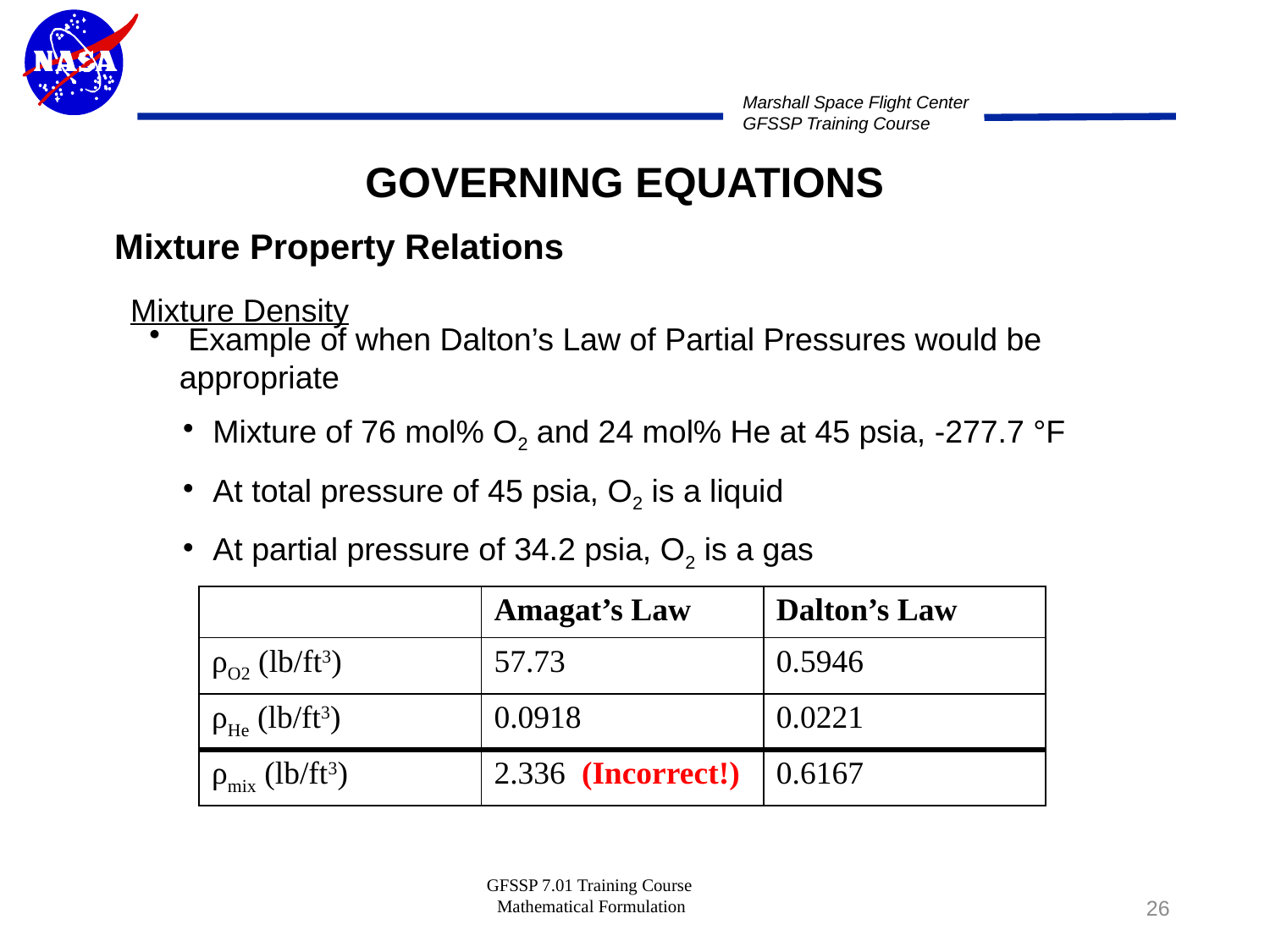

GOVERNING EQUATIONS
Mixture Property Relations
Mixture Density
 Example of when Dalton’s Law of Partial Pressures would be appropriate
Mixture of 76 mol% O2 and 24 mol% He at 45 psia, -277.7 °F
At total pressure of 45 psia, O2 is a liquid
At partial pressure of 34.2 psia, O2 is a gas
|  | Amagat’s Law | Dalton’s Law |
| --- | --- | --- |
| ρO2 (lb/ft3) | 57.73 | 0.5946 |
| ρHe (lb/ft3) | 0.0918 | 0.0221 |
| ρmix (lb/ft3) | 2.336 (Incorrect!) | 0.6167 |
GFSSP 7.01 Training Course  Mathematical Formulation
26